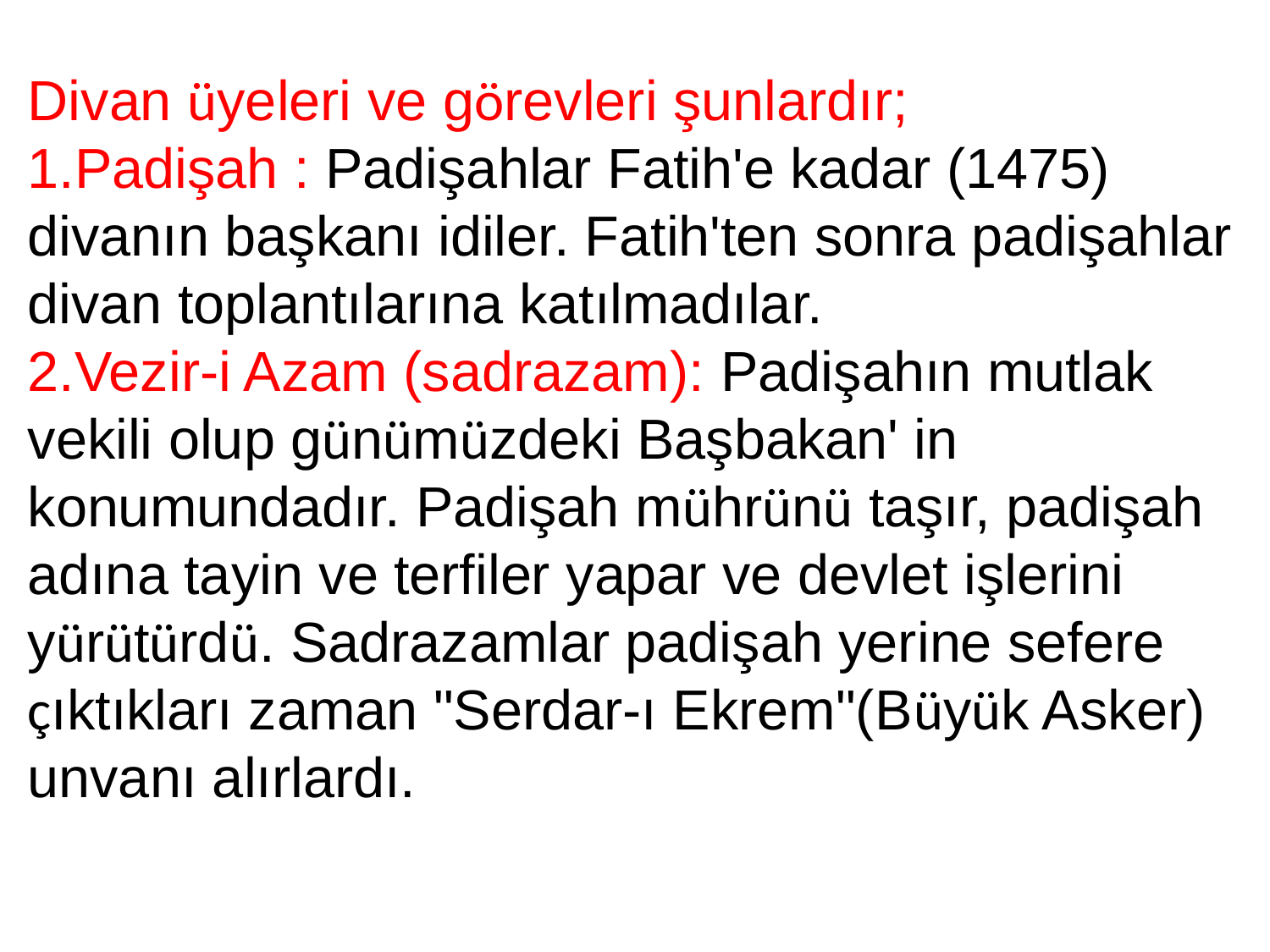

Divan üyeleri ve görevleri şunlardır;
1.Padişah : Padişahlar Fatih'e kadar (1475) divanın başkanı idiler. Fatih'ten sonra padişahlar divan toplantılarına katılmadılar.
2.Vezir-i Azam (sadrazam): Padişahın mutlak vekili olup günümüzdeki Başbakan' in konumundadır. Padişah mührünü taşır, padişah adına tayin ve terfiler yapar ve devlet işlerini yürütürdü. Sadrazamlar padişah yerine sefere çıktıkları zaman "Serdar-ı Ekrem"(Büyük Asker) unvanı alırlardı.